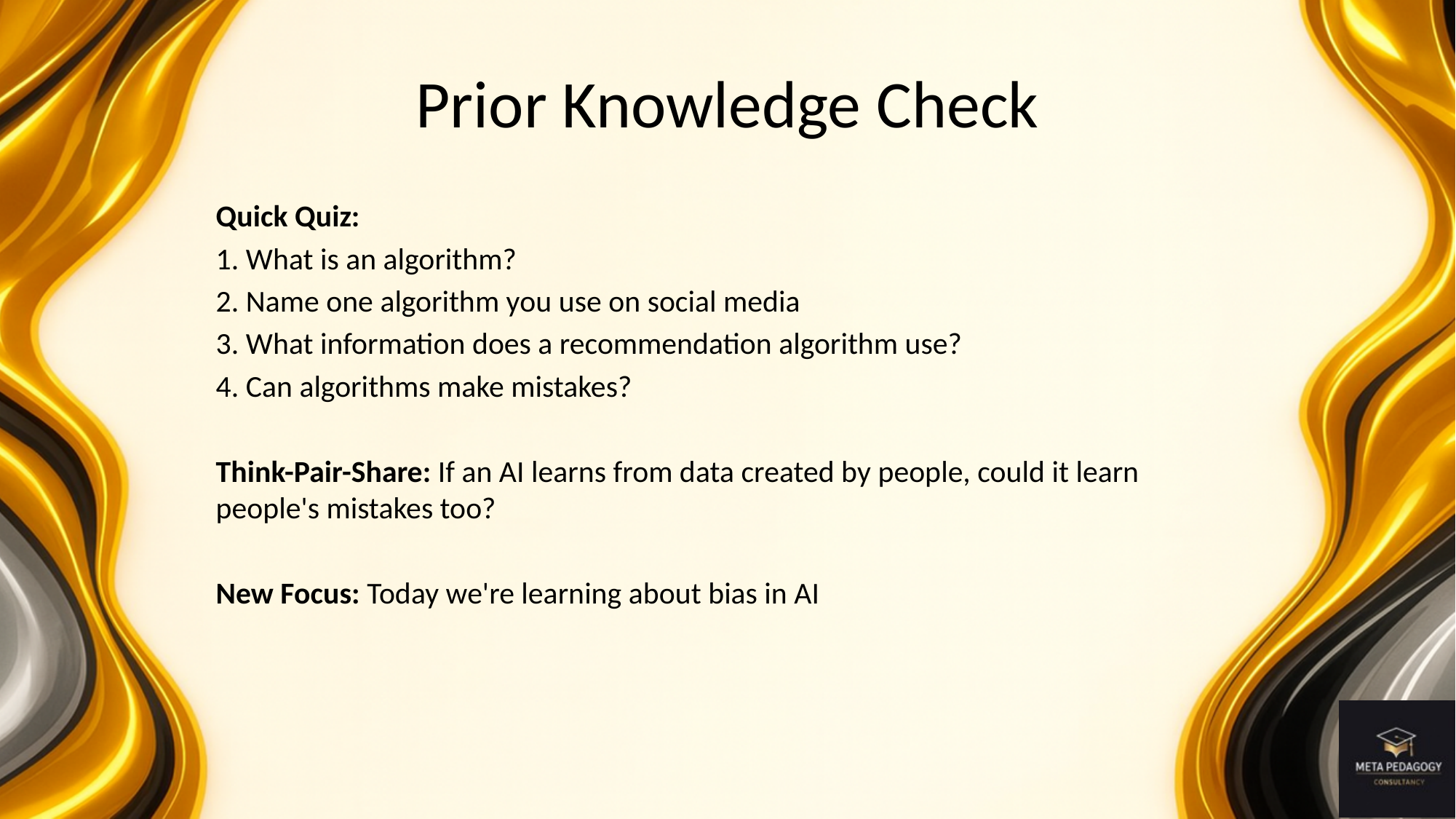

# Prior Knowledge Check
Quick Quiz:
1. What is an algorithm?
2. Name one algorithm you use on social media
3. What information does a recommendation algorithm use?
4. Can algorithms make mistakes?

Think-Pair-Share: If an AI learns from data created by people, could it learn people's mistakes too?

New Focus: Today we're learning about bias in AI